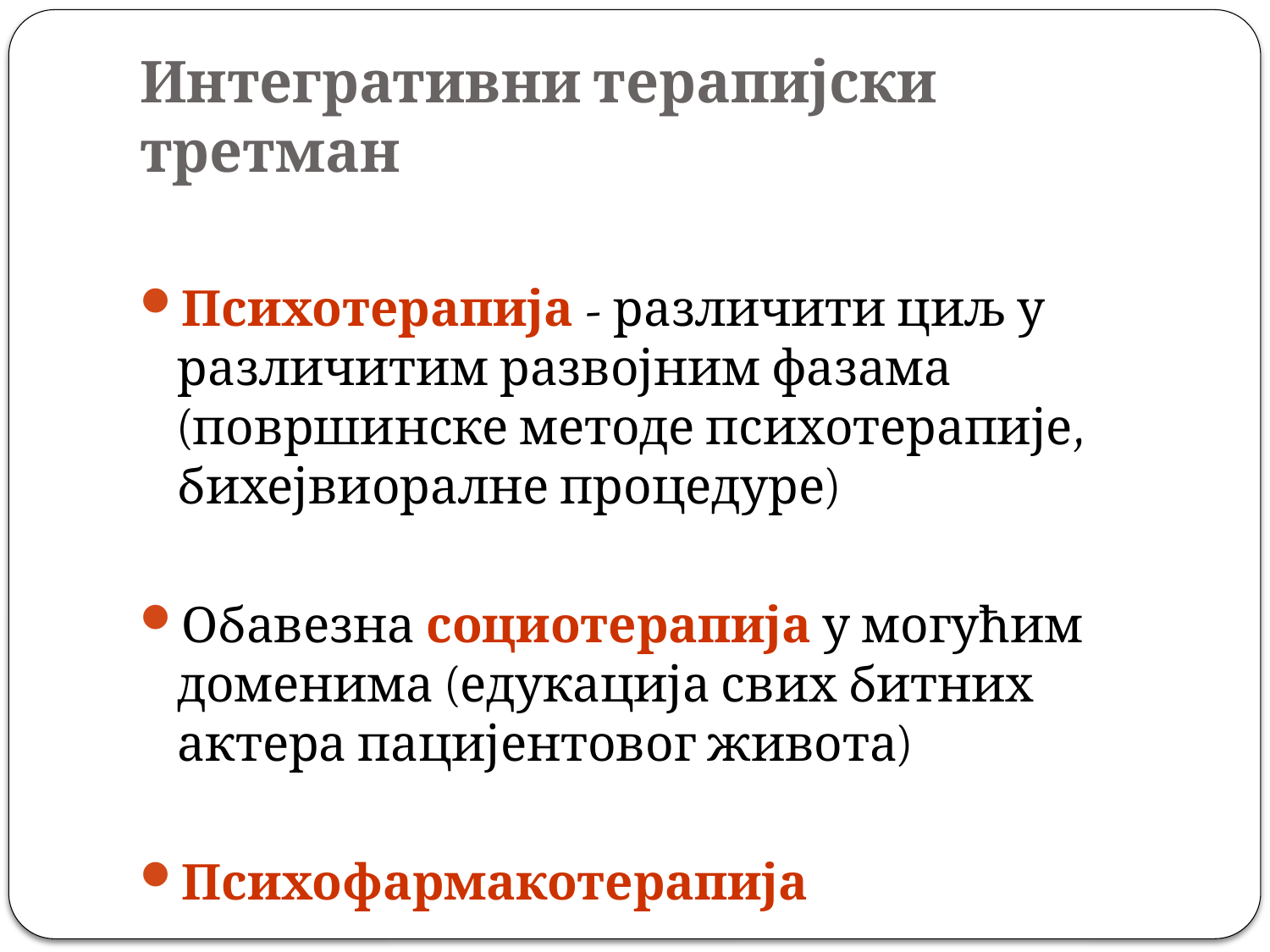

# Интегративни терапијски третман

Психотерапија - различити циљ у различитим развојним фазама (површинске методе психотерапије, бихејвиоралне процедуре)

Обавезна социотерапија у могућим доменима (едукација свих битних актера пацијентовог живота)

Психофармакотерапија